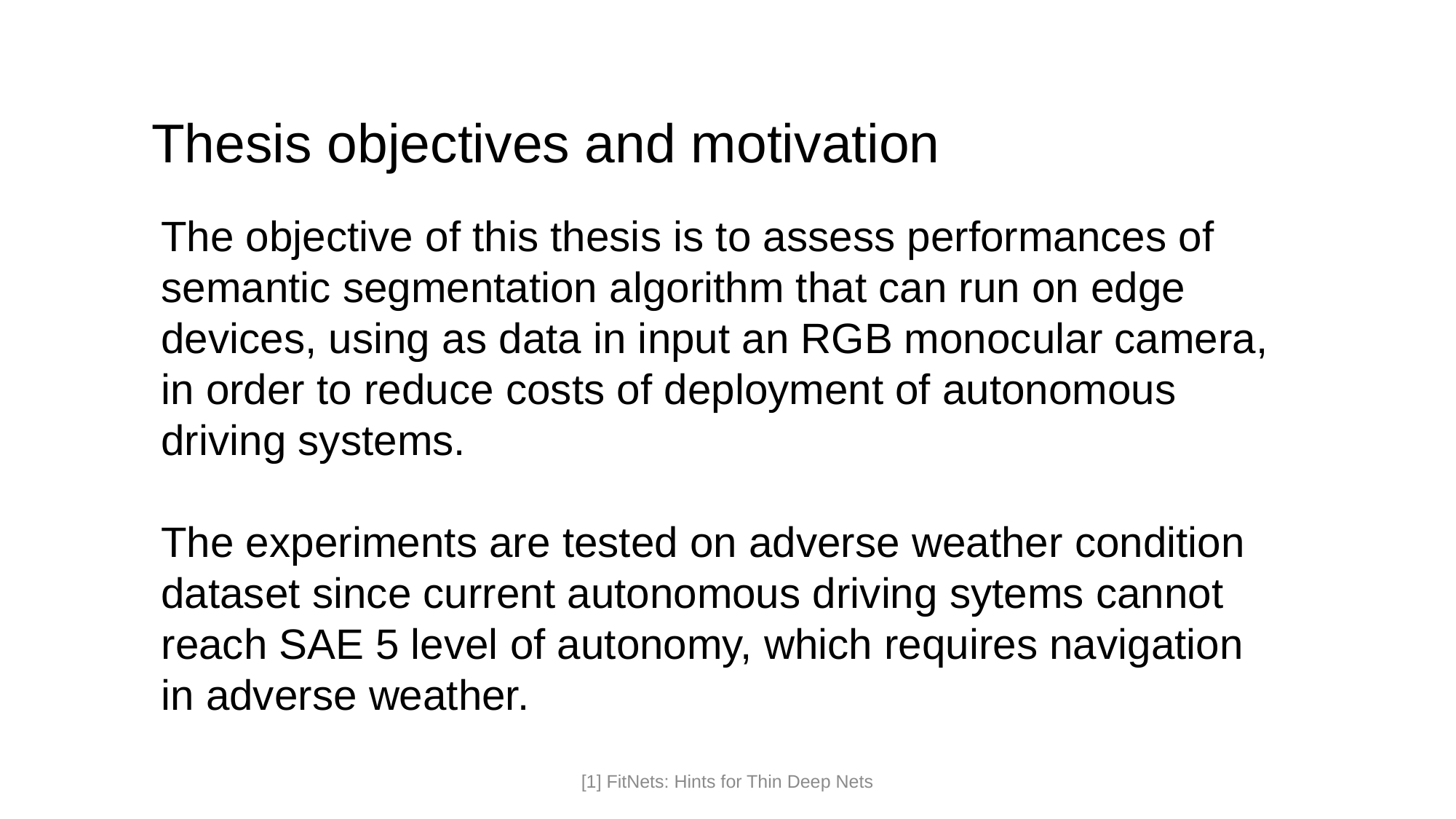

Thesis objectives and motivation
The objective of this thesis is to assess performances of semantic segmentation algorithm that can run on edge devices, using as data in input an RGB monocular camera, in order to reduce costs of deployment of autonomous driving systems.

The experiments are tested on adverse weather condition dataset since current autonomous driving sytems cannot reach SAE 5 level of autonomy, which requires navigation in adverse weather.
[1] FitNets: Hints for Thin Deep Nets